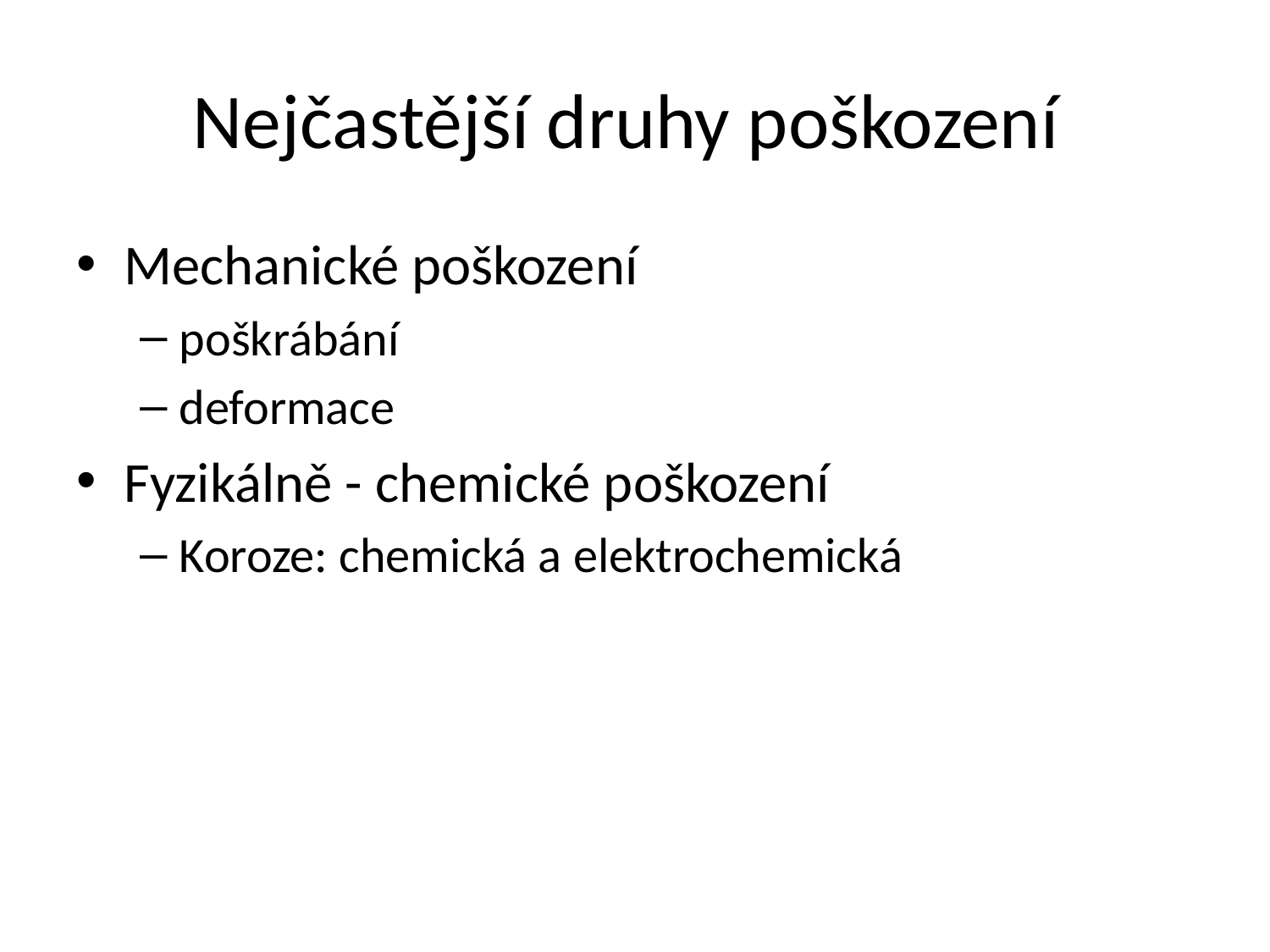

# Nejčastější druhy poškození
Mechanické poškození
poškrábání
deformace
Fyzikálně - chemické poškození
Koroze: chemická a elektrochemická